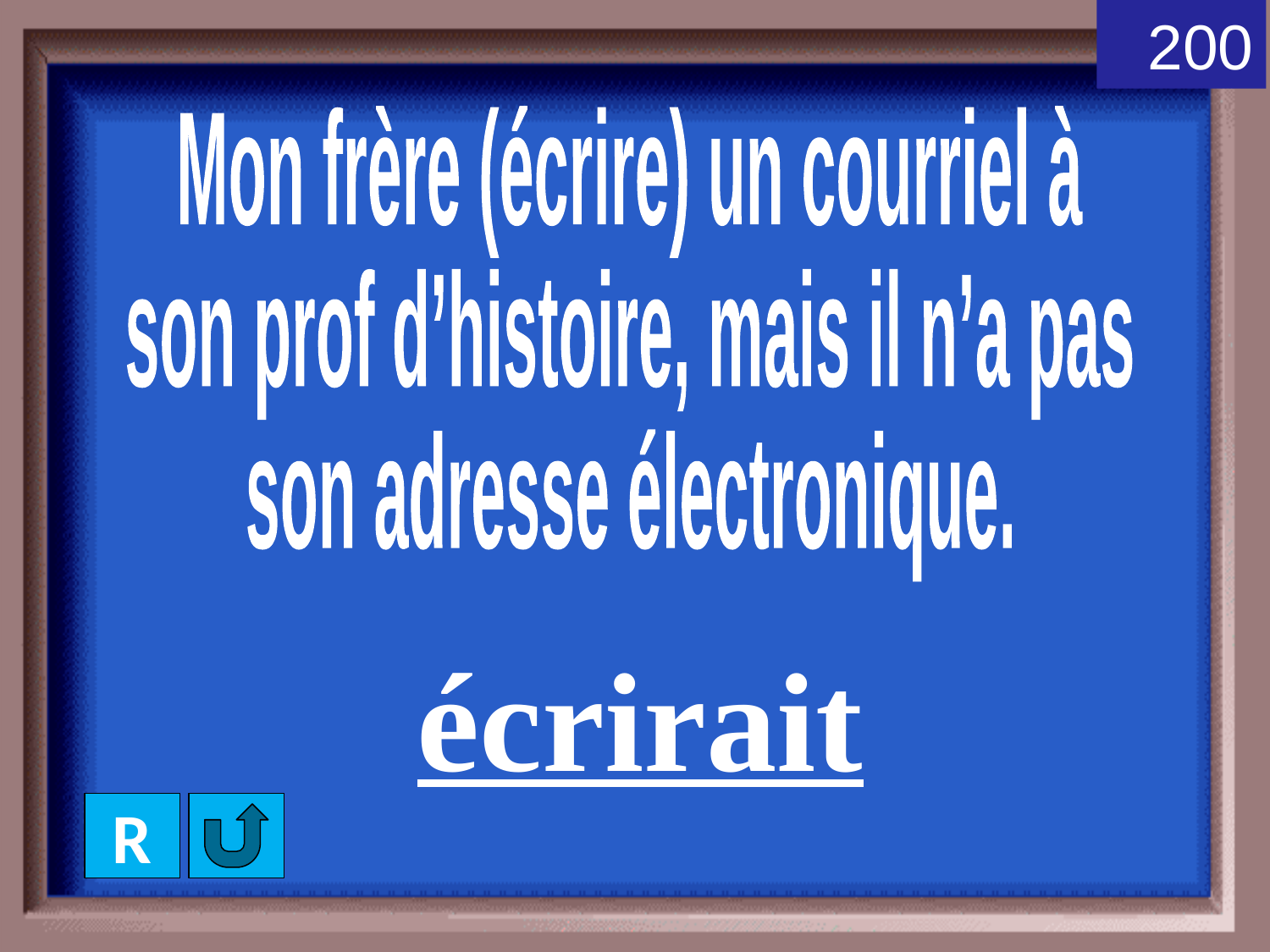

200
Mon frère (écrire) un courriel à
son prof d’histoire, mais il n’a pas
son adresse électronique.
écrirait
R